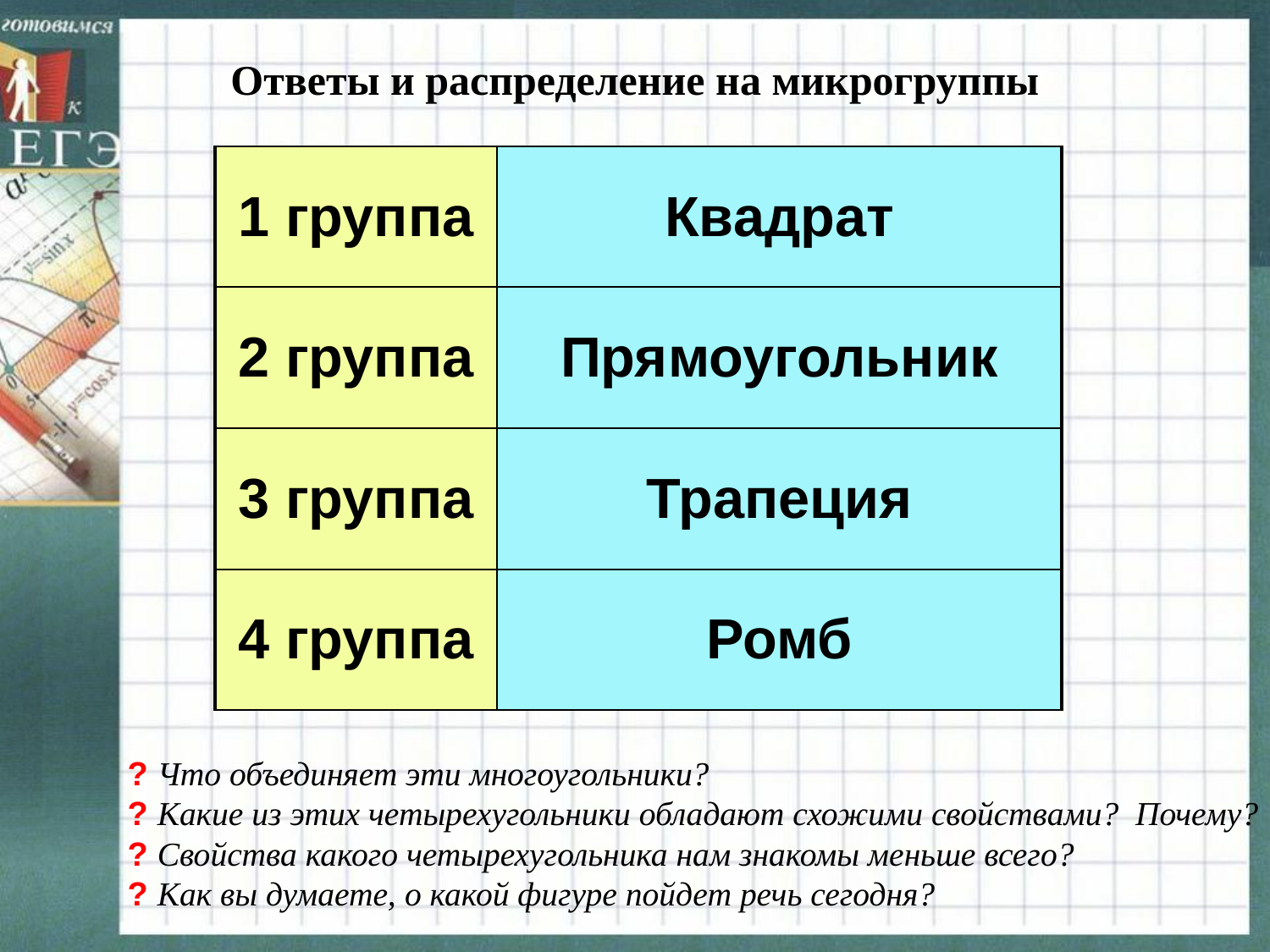

Ответы и распределение на микрогруппы
| 1 группа | Квадрат |
| --- | --- |
| 2 группа | Прямоугольник |
| 3 группа | Трапеция |
| 4 группа | Ромб |
? Что объединяет эти многоугольники?
? Какие из этих четырехугольники обладают схожими свойствами?  Почему?
? Свойства какого четырехугольника нам знакомы меньше всего?
? Как вы думаете, о какой фигуре пойдет речь сегодня?